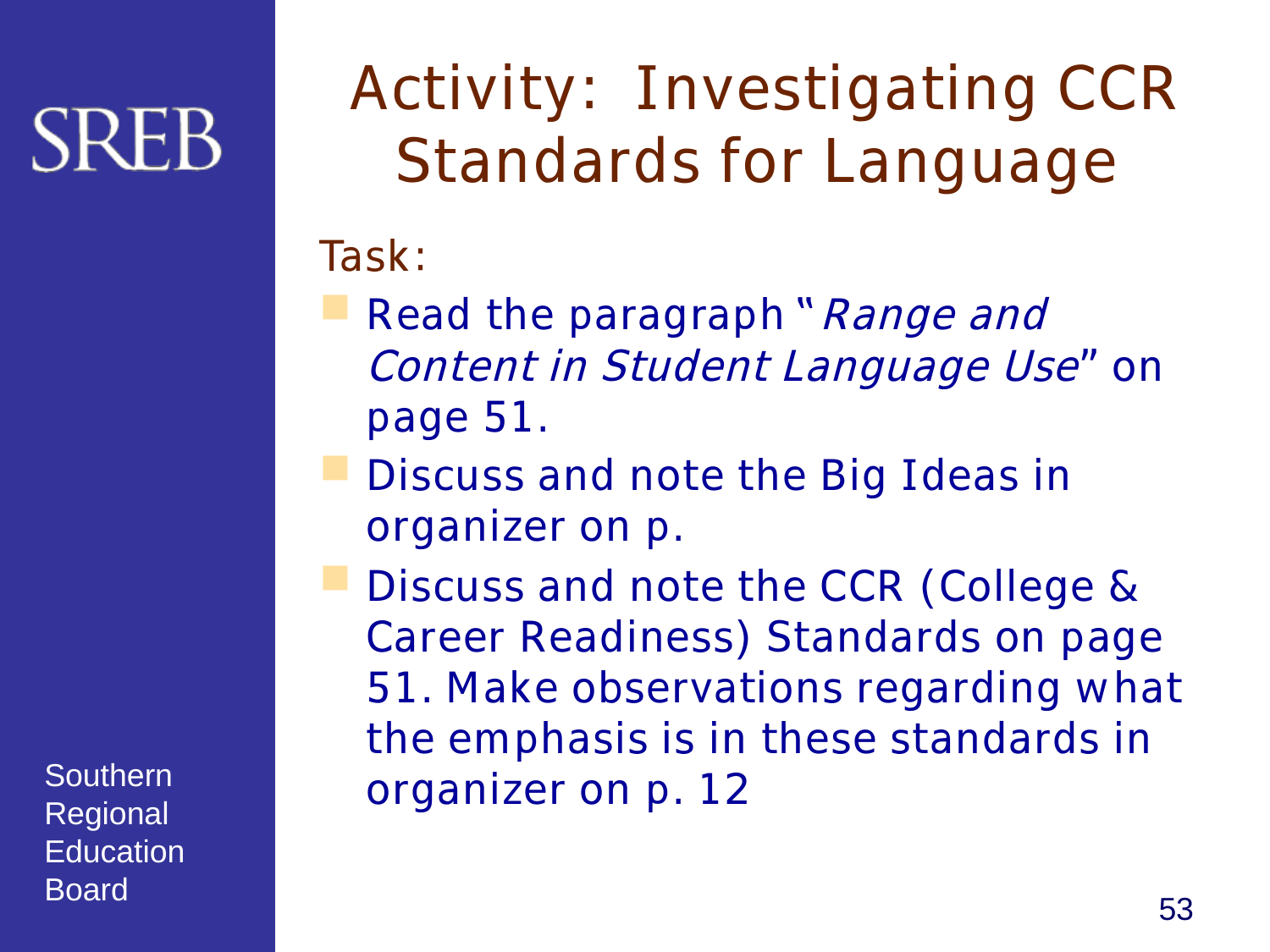

# Activity:  Investigating CCR Standards for Language
Task:
Read the paragraph “Range and Content in Student Language Use” on page 51.
Discuss and note the Big Ideas in organizer on p.
Discuss and note the CCR (College & Career Readiness) Standards on page 51. Make observations regarding what the emphasis is in these standards in organizer on p. 12

53